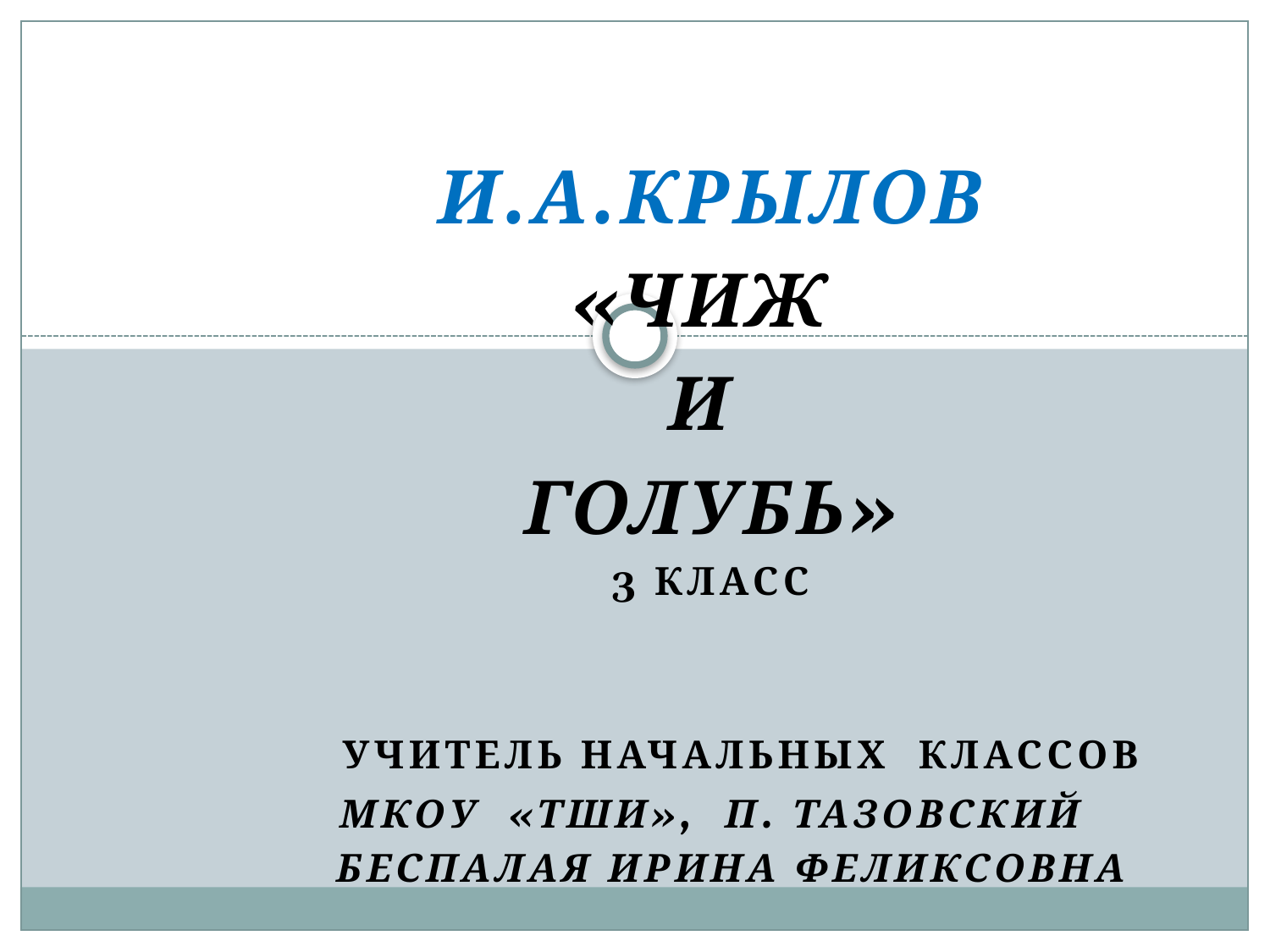

И.А.Крылов
«Чиж
и
голубь»
3 класс

   Учитель начальных  классов
МКОУ  «ТШИ»,  п. Тазовский
   Беспалая Ирина Феликсовна